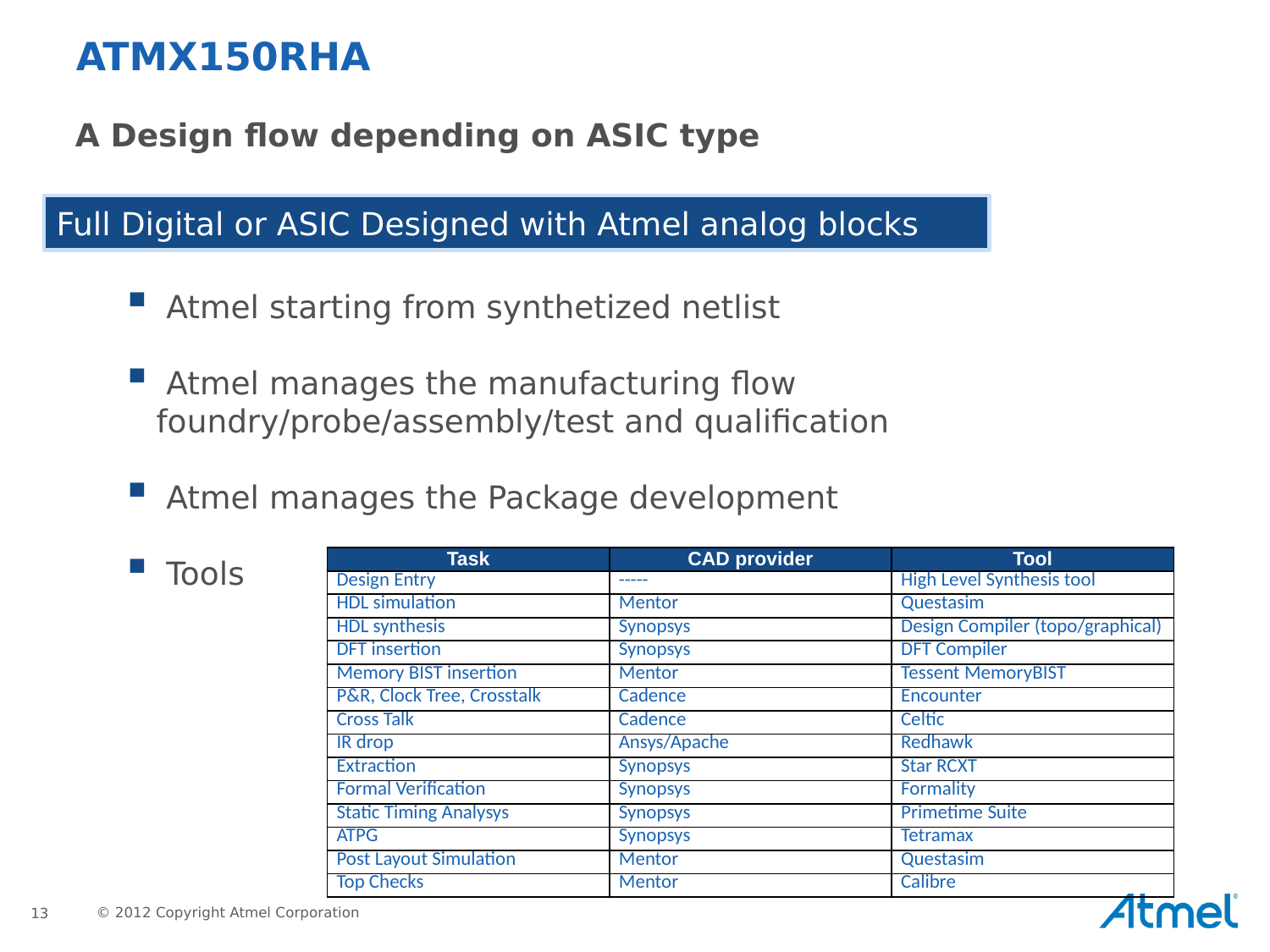

ATMX150RHA
A Design flow depending on ASIC type

Full Digital or ASIC Designed with Atmel analog blocks
 Atmel starting from synthetized netlist

 Atmel manages the manufacturing flow foundry/probe/assembly/test and qualification

 Atmel manages the Package development

 Tools
| Task | CAD provider | Tool |
| --- | --- | --- |
| Design Entry | ----- | High Level Synthesis tool |
| HDL simulation | Mentor | Questasim |
| HDL synthesis | Synopsys | Design Compiler (topo/graphical) |
| DFT insertion | Synopsys | DFT Compiler |
| Memory BIST insertion | Mentor | Tessent MemoryBIST |
| P&R, Clock Tree, Crosstalk | Cadence | Encounter |
| Cross Talk | Cadence | Celtic |
| IR drop | Ansys/Apache | Redhawk |
| Extraction | Synopsys | Star RCXT |
| Formal Verification | Synopsys | Formality |
| Static Timing Analysys | Synopsys | Primetime Suite |
| ATPG | Synopsys | Tetramax |
| Post Layout Simulation | Mentor | Questasim |
| Top Checks | Mentor | Calibre |